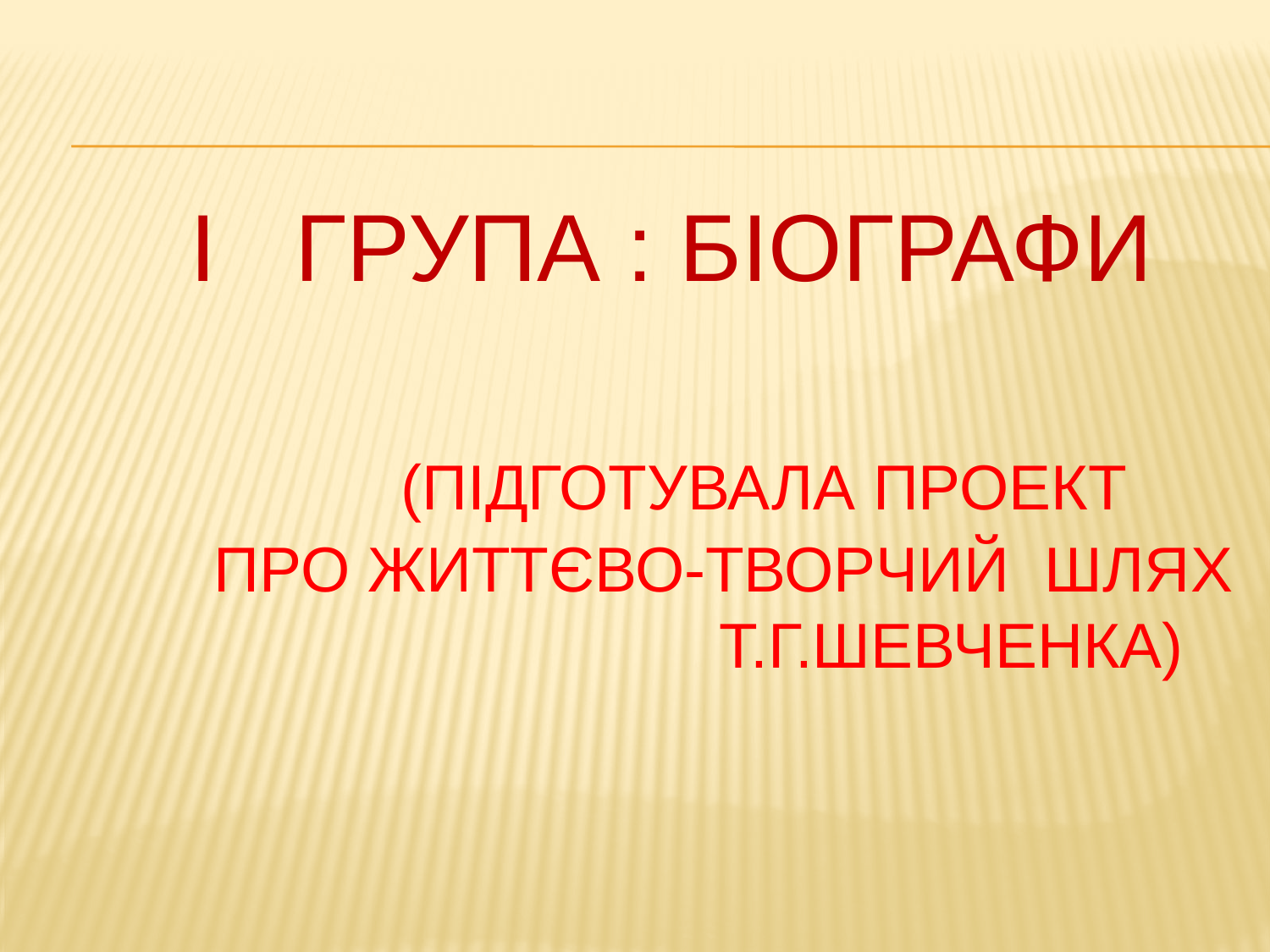

# І   група : БІОГРАФИ (підготувала проект про життєво-творчий  шлях                                    Т.Г.Шевченка)